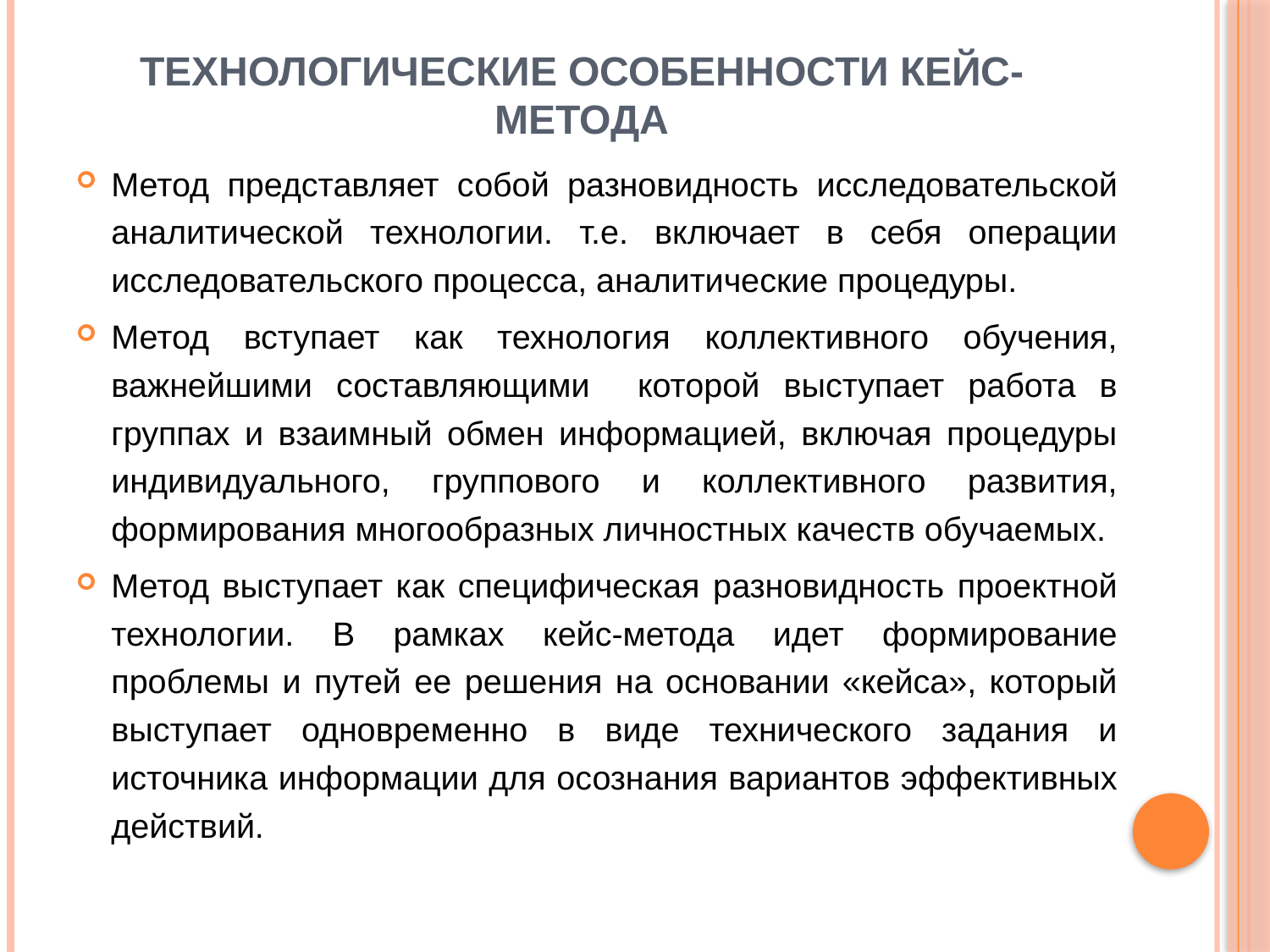

# технологические особенности кейс-метода
Метод представляет собой разновидность исследовательской аналитической технологии. т.е. включает в себя операции исследовательского процесса, аналитические процедуры.
Метод вступает как технология коллективного обучения, важнейшими составляющими  которой выступает работа в группах и взаимный обмен информацией, включая процедуры индивидуального, группового и коллективного развития, формирования многообразных личностных качеств обучаемых.
Метод выступает как специфическая разновидность проектной технологии. В рамках кейс-метода идет формирование проблемы и путей ее решения на основании «кейса», который выступает одновременно в виде технического задания и источника информации для осознания вариантов эффективных действий.